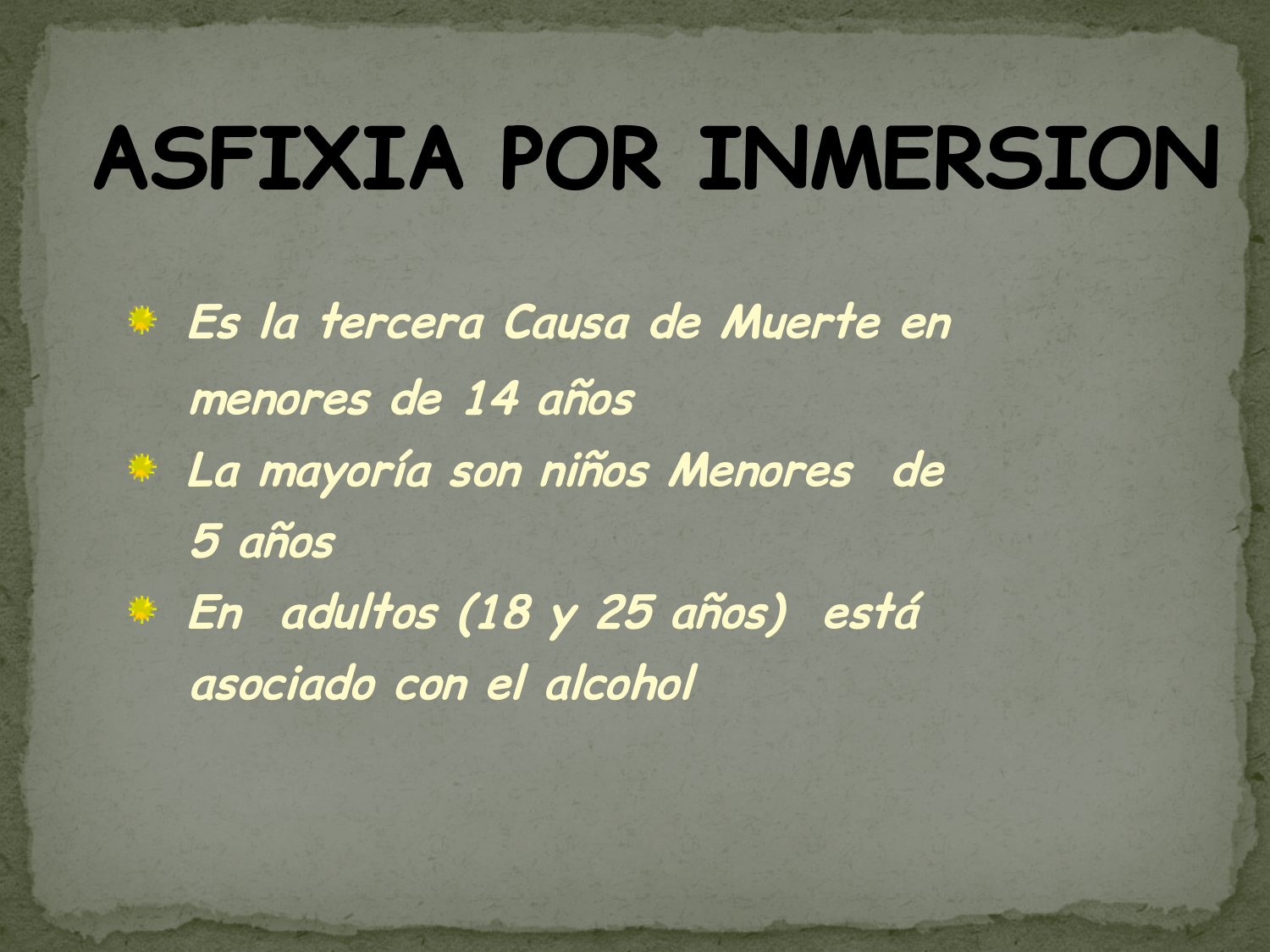

# ASFIXIA POR INMERSION
 Es la tercera Causa de Muerte en
   menores de 14 años
 La mayoría son niños Menores  de
   5 años
 En  adultos (18 y 25 años)  está
   asociado con el alcohol